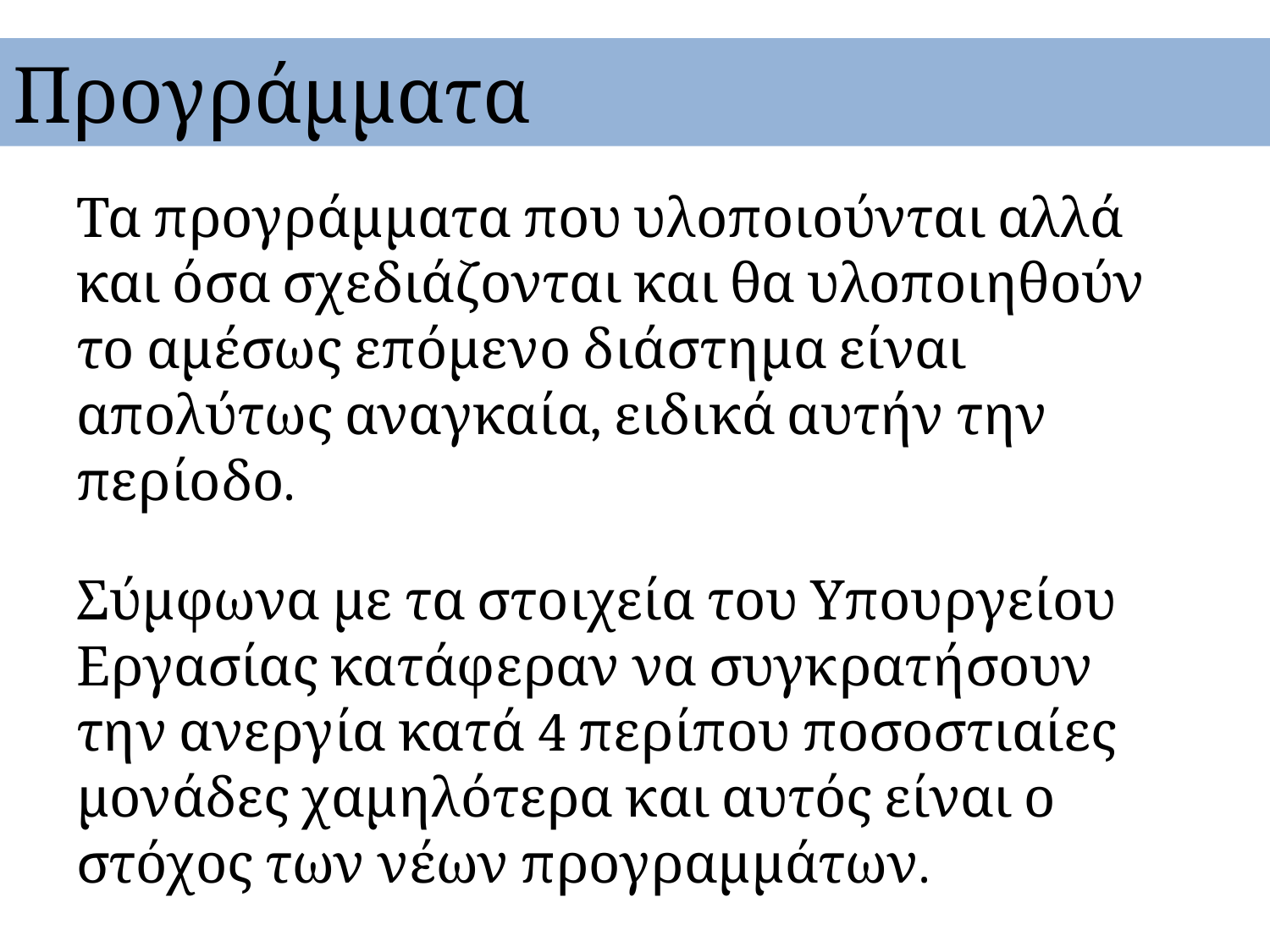

# Προγράμματα
Τα προγράμματα που υλοποιούνται αλλά και όσα σχεδιάζονται και θα υλοποιηθούν το αμέσως επόμενο διάστημα είναι απολύτως αναγκαία, ειδικά αυτήν την περίοδο.

Σύμφωνα με τα στοιχεία του Υπουργείου Εργασίας κατάφεραν να συγκρατήσουν την ανεργία κατά 4 περίπου ποσοστιαίες μονάδες χαμηλότερα και αυτός είναι ο στόχος των νέων προγραμμάτων.